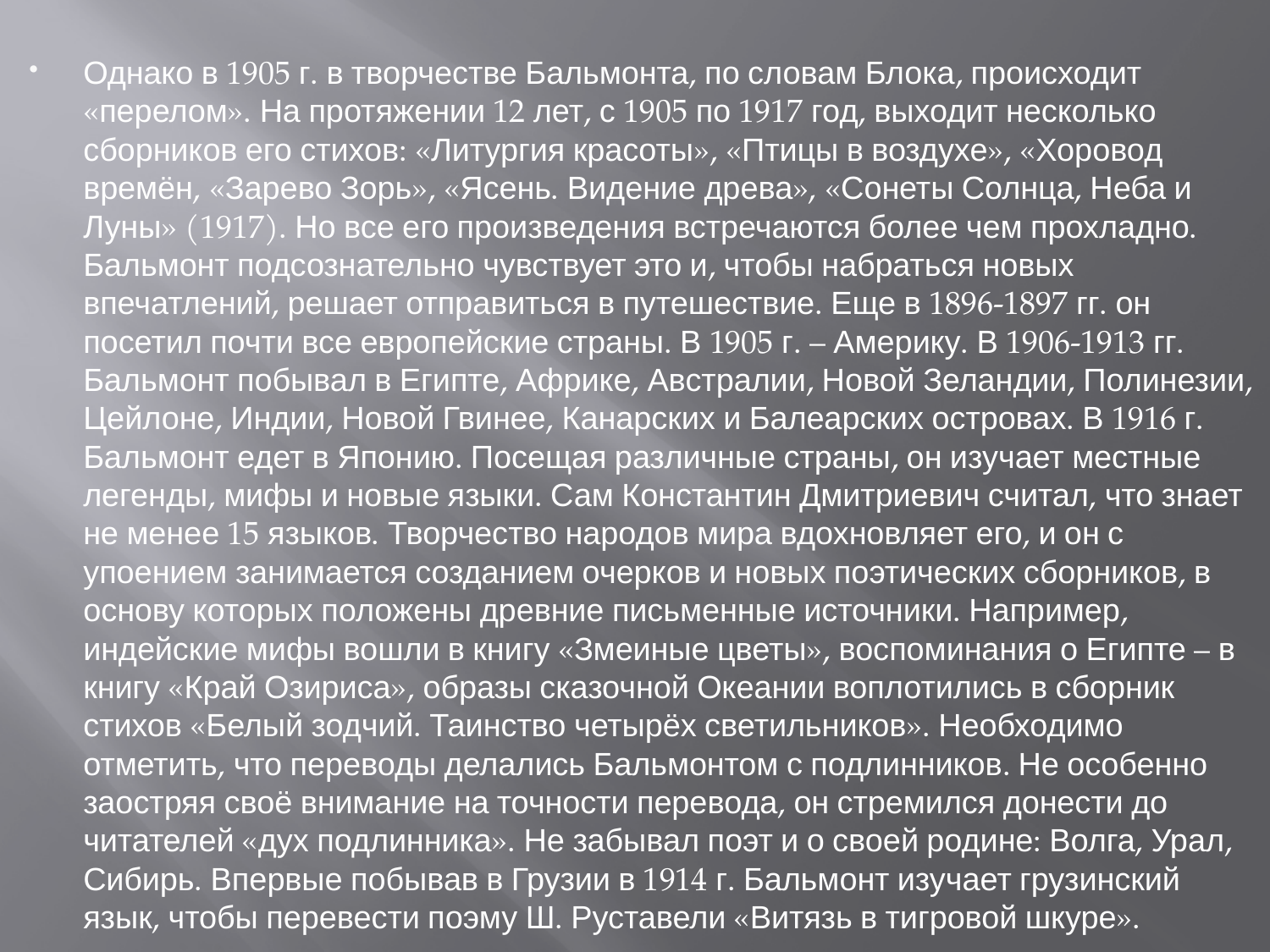

#
Однако в 1905 г. в творчестве Бальмонта, по словам Блока, происходит «перелом». На протяжении 12 лет, с 1905 по 1917 год, выходит несколько сборников его стихов: «Литургия красоты», «Птицы в воздухе», «Хоровод времён, «Зарево Зорь», «Ясень. Видение древа», «Сонеты Солнца, Неба и Луны» (1917). Но все его произведения встречаются более чем прохладно. Бальмонт подсознательно чувствует это и, чтобы набраться новых впечатлений, решает отправиться в путешествие. Еще в 1896-1897 гг. он посетил почти все европейские страны. В 1905 г. – Америку. В 1906-1913 гг. Бальмонт побывал в Египте, Африке, Австралии, Новой Зеландии, Полинезии, Цейлоне, Индии, Новой Гвинее, Канарских и Балеарских островах. В 1916 г. Бальмонт едет в Японию. Посещая различные страны, он изучает местные легенды, мифы и новые языки. Сам Константин Дмитриевич считал, что знает не менее 15 языков. Творчество народов мира вдохновляет его, и он с упоением занимается созданием очерков и новых поэтических сборников, в основу которых положены древние письменные источники. Например, индейские мифы вошли в книгу «Змеиные цветы», воспоминания о Египте – в книгу «Край Озириса», образы сказочной Океании воплотились в сборник стихов «Белый зодчий. Таинство четырёх светильников». Необходимо отметить, что переводы делались Бальмонтом с подлинников. Не особенно заостряя своё внимание на точности перевода, он стремился донести до читателей «дух подлинника». Не забывал поэт и о своей родине: Волга, Урал, Сибирь. Впервые побывав в Грузии в 1914 г. Бальмонт изучает грузинский язык, чтобы перевести поэму Ш. Руставели «Витязь в тигровой шкуре».